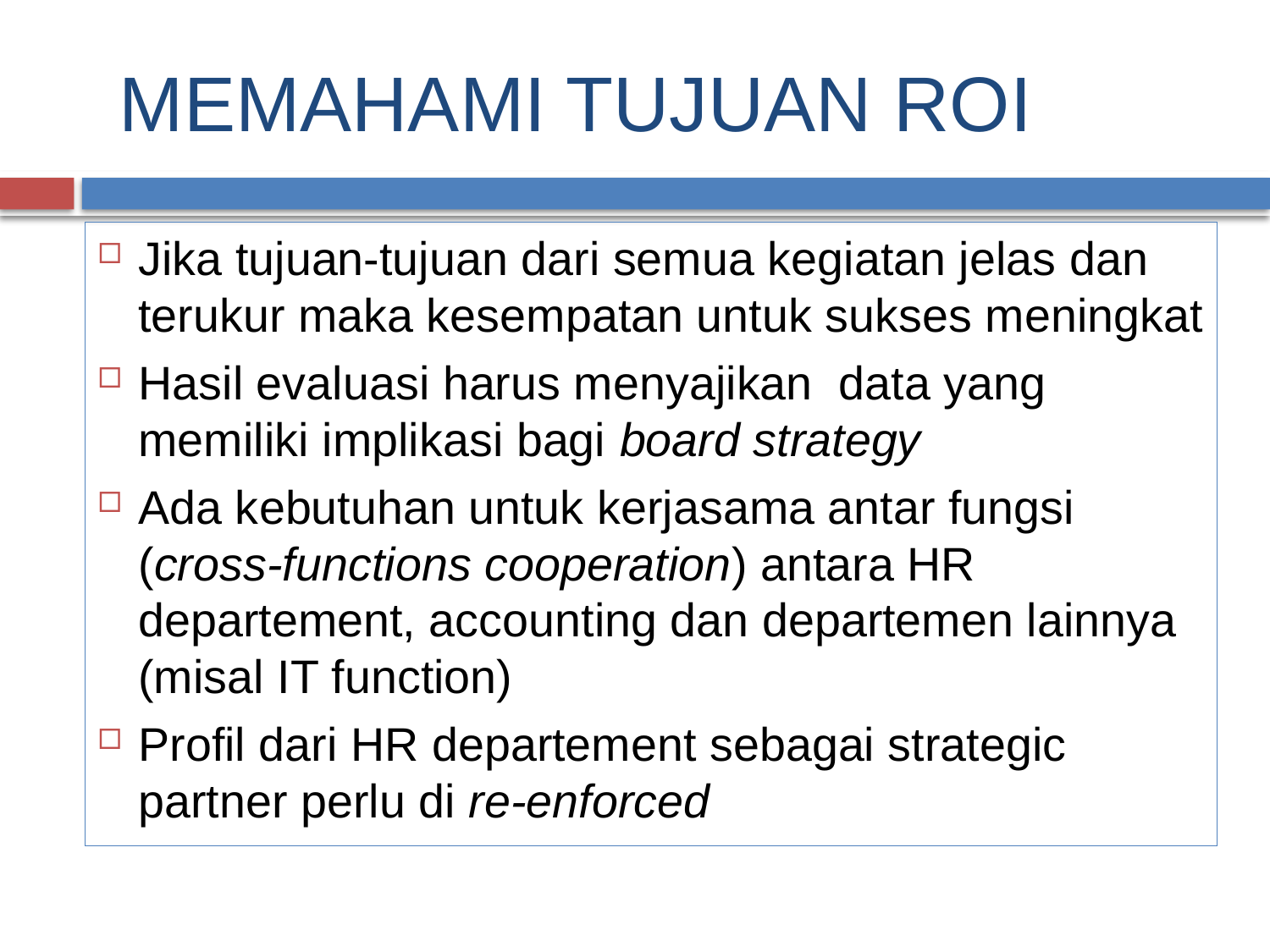

# MEMAHAMI TUJUAN ROI
Jika tujuan-tujuan dari semua kegiatan jelas dan terukur maka kesempatan untuk sukses meningkat
Hasil evaluasi harus menyajikan  data yang memiliki implikasi bagi board strategy
Ada kebutuhan untuk kerjasama antar fungsi (cross-functions cooperation) antara HR departement, accounting dan departemen lainnya (misal IT function)
Profil dari HR departement sebagai strategic partner perlu di re-enforced